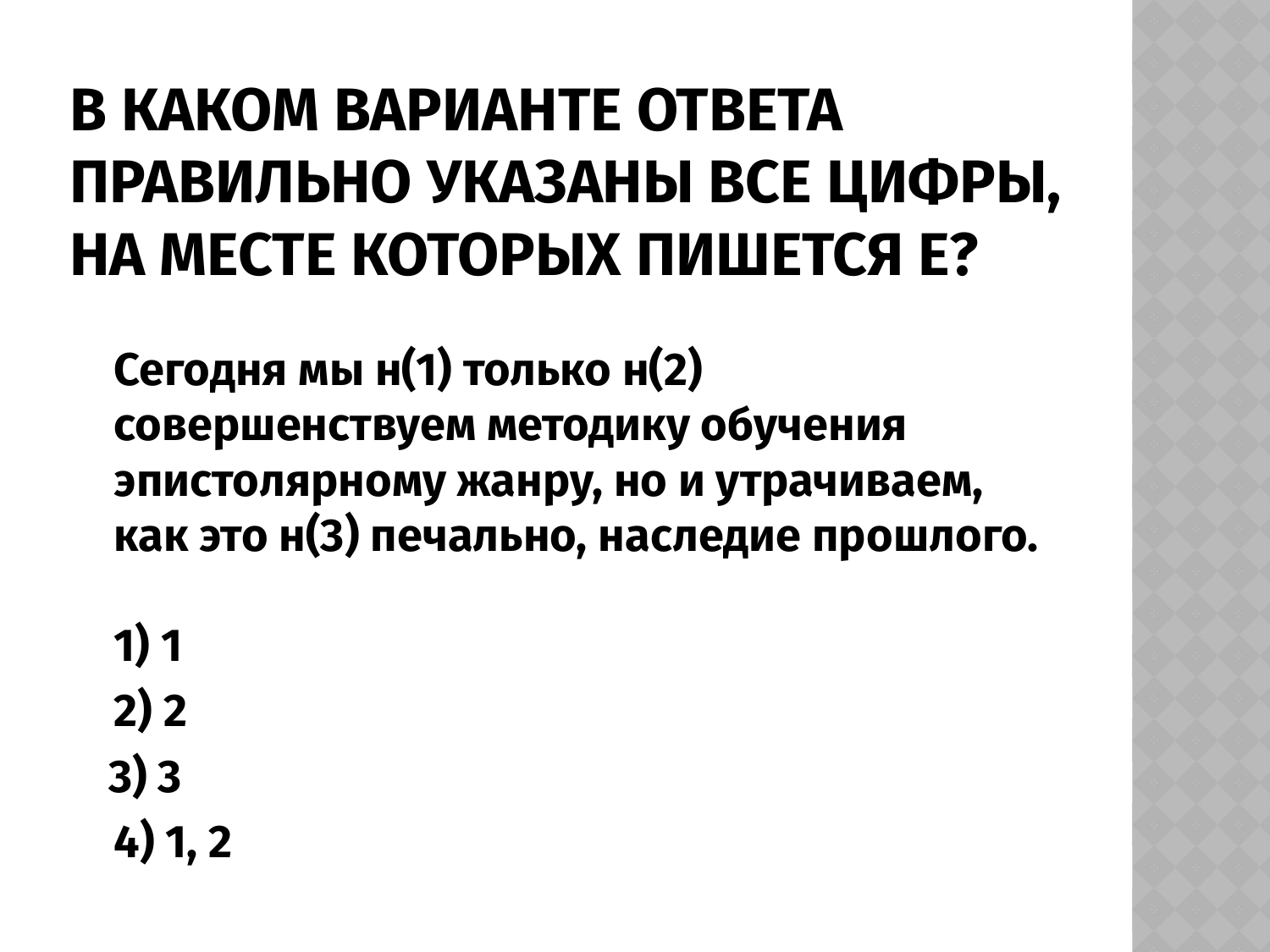

# В каком варианте ответа правильно указаны все цифры, на месте которых пишется Е?
Сегодня мы н(1) только н(2) совершенствуем методику обучения эпистолярному жанру, но и утрачиваем, как это н(3) печально, наследие прошлого.
1) 1
	2) 2
   3) 3
	4) 1, 2